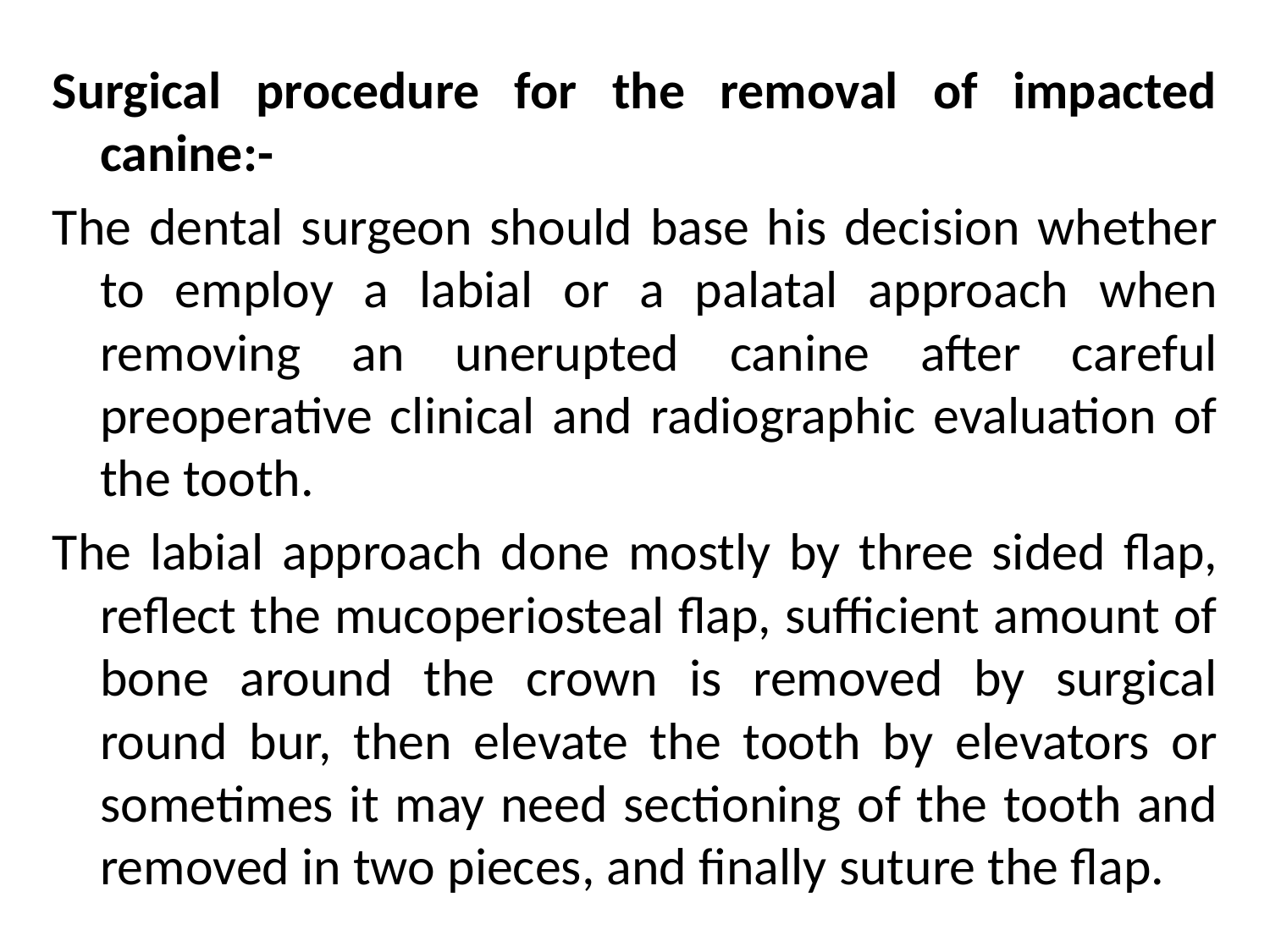

Surgical procedure for the removal of impacted canine:-
The dental surgeon should base his decision whether to employ a labial or a palatal approach when removing an unerupted canine after careful preoperative clinical and radiographic evaluation of the tooth.
The labial approach done mostly by three sided flap, reflect the mucoperiosteal flap, sufficient amount of bone around the crown is removed by surgical round bur, then elevate the tooth by elevators or sometimes it may need sectioning of the tooth and removed in two pieces, and finally suture the flap.